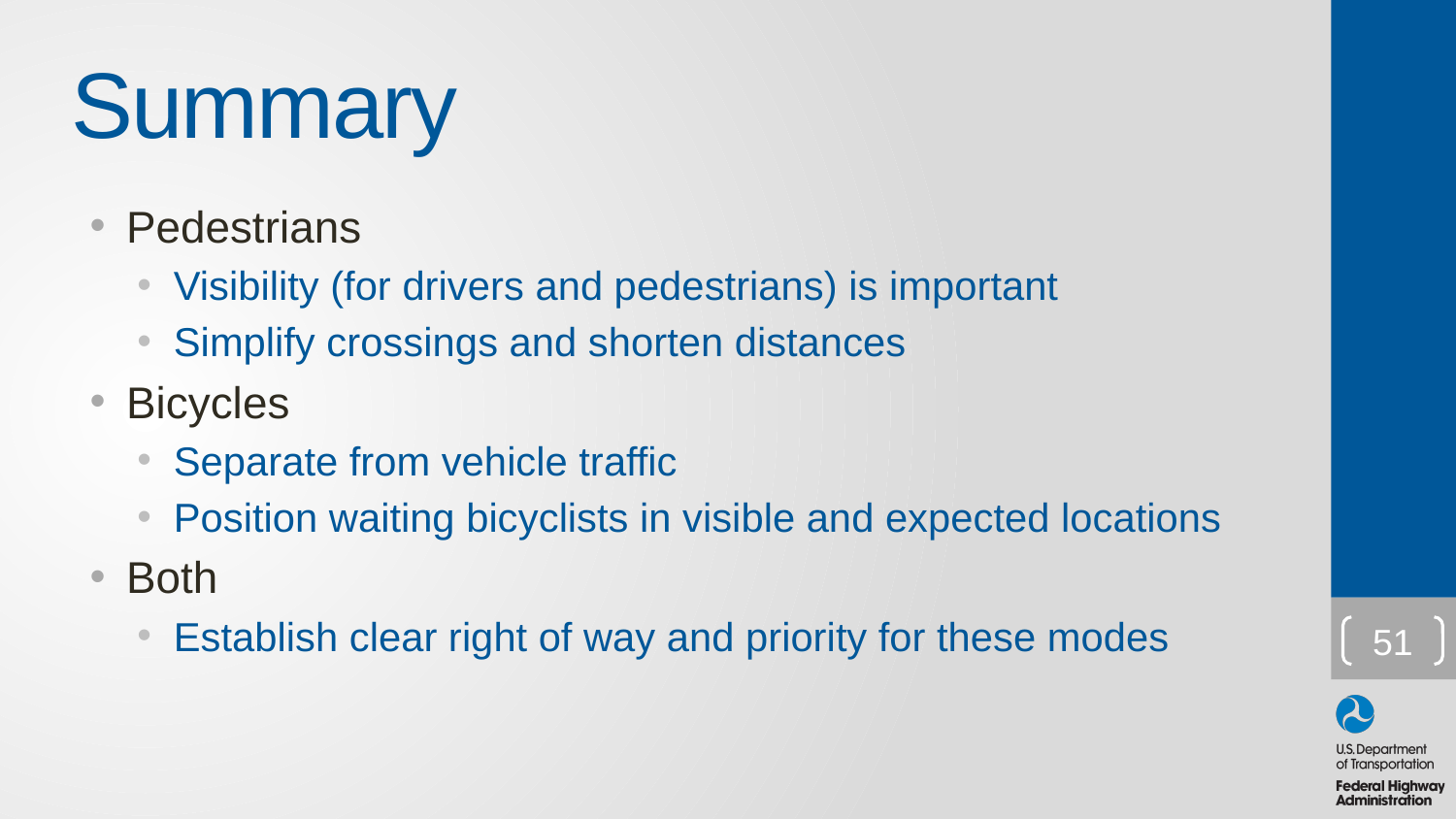

# Summary
Pedestrians
Visibility (for drivers and pedestrians) is important
Simplify crossings and shorten distances
Bicycles
Separate from vehicle traffic
Position waiting bicyclists in visible and expected locations
Both
Establish clear right of way and priority for these modes
51